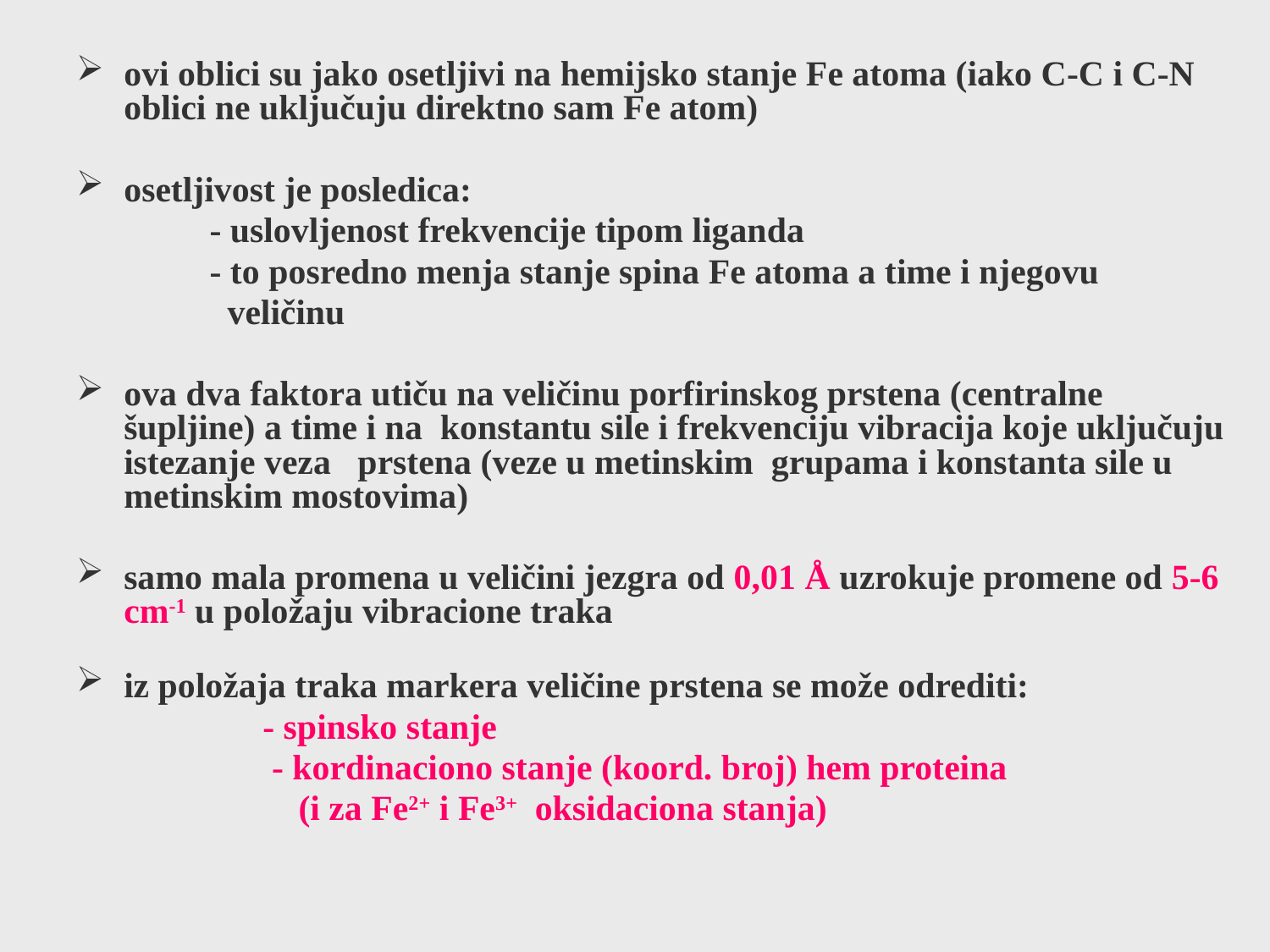

ovi oblici su jako osetljivi na hemijsko stanje Fe atoma (iako C-C i C-N oblici ne uključuju direktno sam Fe atom)

osetljivost je posledica:
               - uslovljenost frekvencije tipom liganda
               - to posredno menja stanje spina Fe atoma a time i njegovu
                 veličinu

ova dva faktora utiču na veličinu porfirinskog prstena (centralne šupljine) a time i na  konstantu sile i frekvenciju vibracija koje uključuju istezanje veza   prstena (veze u metinskim  grupama i konstanta sile u metinskim mostovima)

samo mala promena u veličini jezgra od 0,01 Å uzrokuje promene od 5-6 cm-1 u položaju vibracione traka

iz položaja traka markera veličine prstena se može odrediti:
                     - spinsko stanje
                      - kordinaciono stanje (koord. broj) hem proteina
                         (i za Fe2+ i Fe3+  oksidaciona stanja)